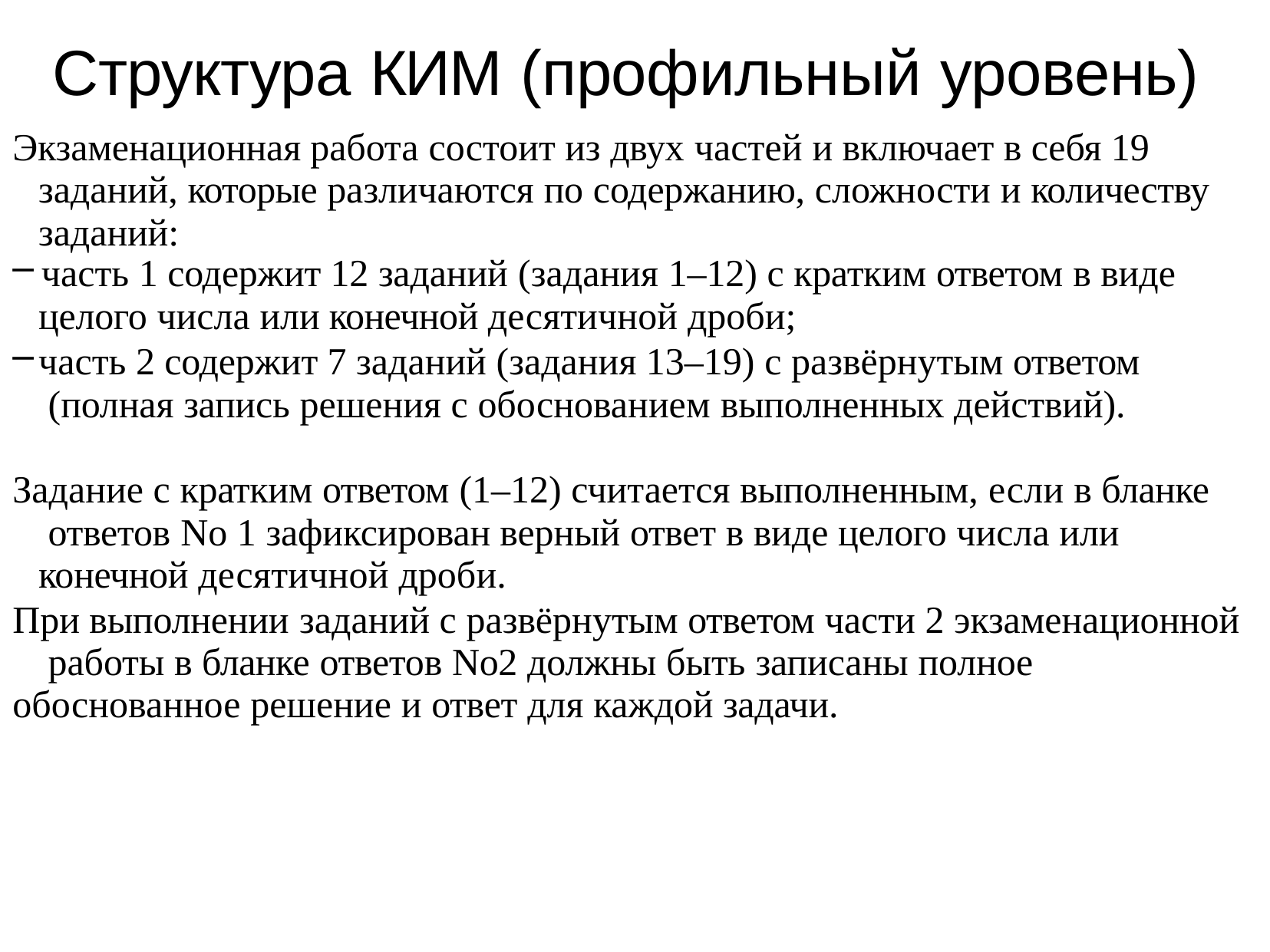

# Структура КИМ (профильный уровень)
Экзаменационная работа состоит из двух частей и включает в себя 19  заданий, которые различаются по содержанию, сложности и количеству  заданий:
часть 1 содержит 12 заданий (задания 1–12) с кратким ответом в виде
целого числа или конечной десятичной дроби;
часть 2 содержит 7 заданий (задания 13–19) с развёрнутым ответом  (полная запись решения с обоснованием выполненных действий).

Задание с кратким ответом (1–12) считается выполненным, если в бланке  ответов No 1 зафиксирован верный ответ в виде целого числа или  конечной десятичной дроби.
При выполнении заданий с развёрнутым ответом части 2 экзаменационной  работы в бланке ответов No2 должны быть записаны полное
обоснованное решение и ответ для каждой задачи.